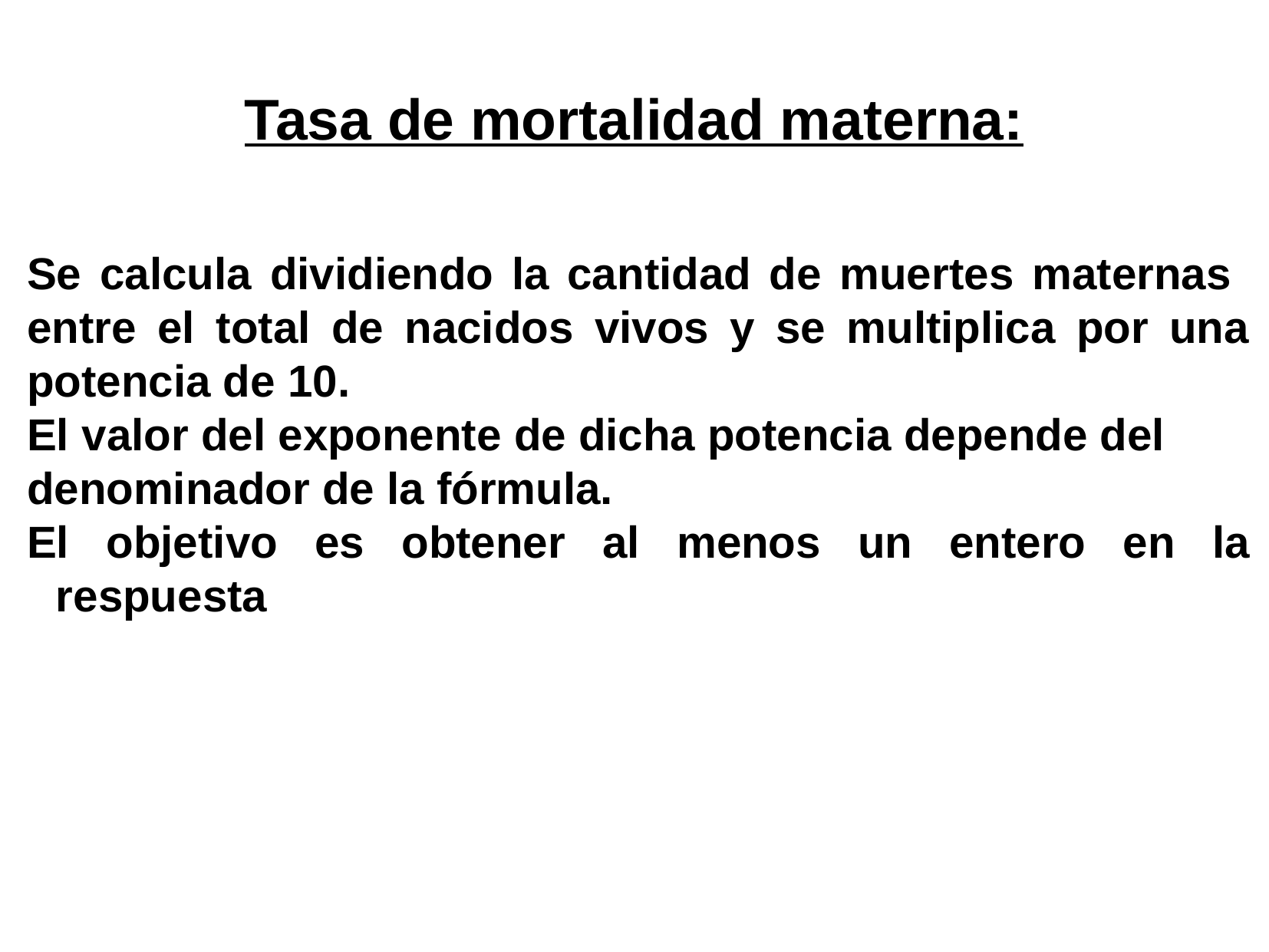

Tasa de mortalidad materna:

Se calcula dividiendo la cantidad de muertes maternas  entre el total de nacidos vivos y se multiplica por una potencia de 10.
El valor del exponente de dicha potencia depende del denominador de la fórmula.
El objetivo es obtener al menos un entero en la respuesta